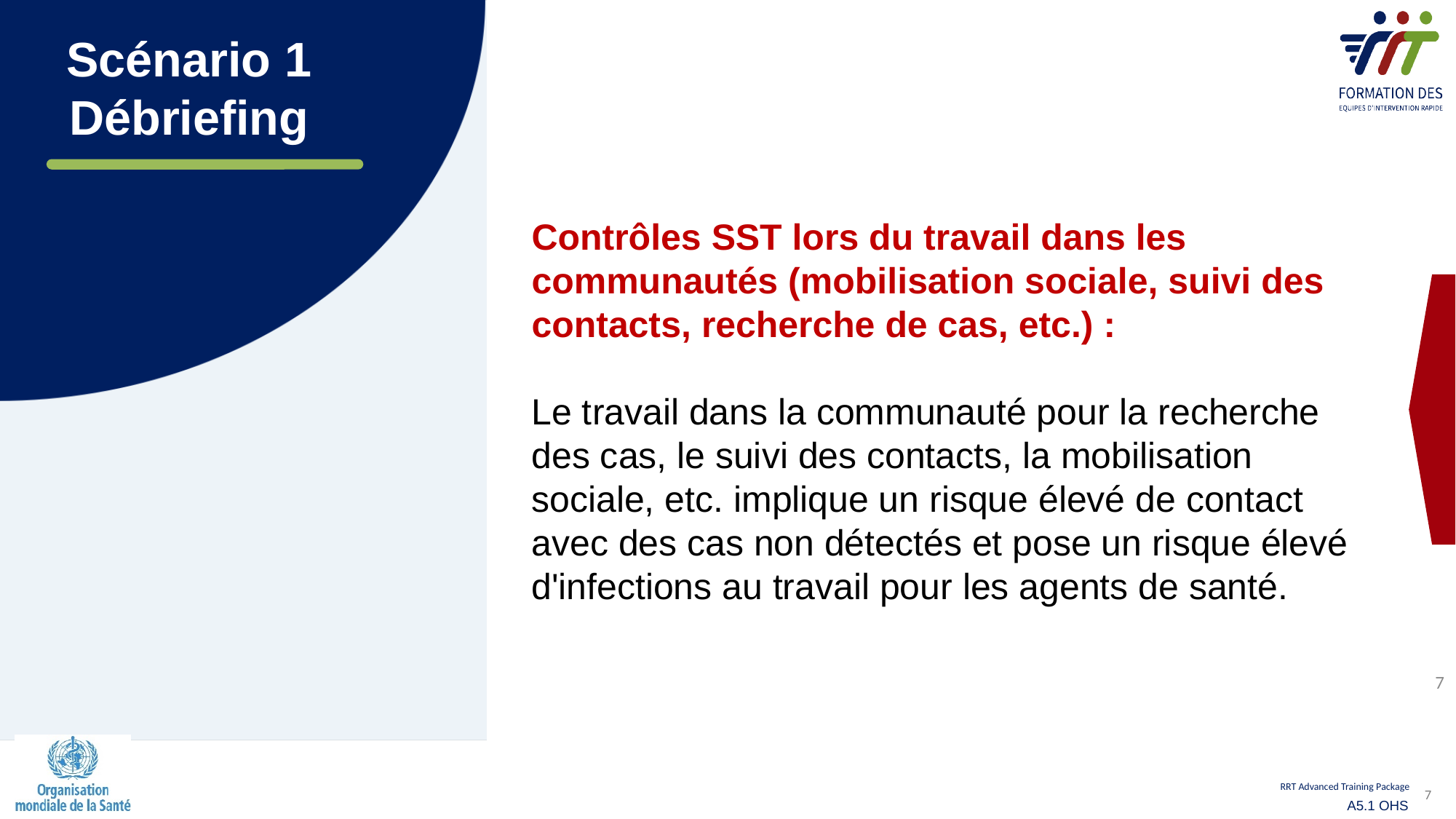

Scénario 1
Débriefing
Contrôles SST lors du travail dans les communautés (mobilisation sociale, suivi des contacts, recherche de cas, etc.) :

Le travail dans la communauté pour la recherche des cas, le suivi des contacts, la mobilisation sociale, etc. implique un risque élevé de contact avec des cas non détectés et pose un risque élevé d'infections au travail pour les agents de santé.
7